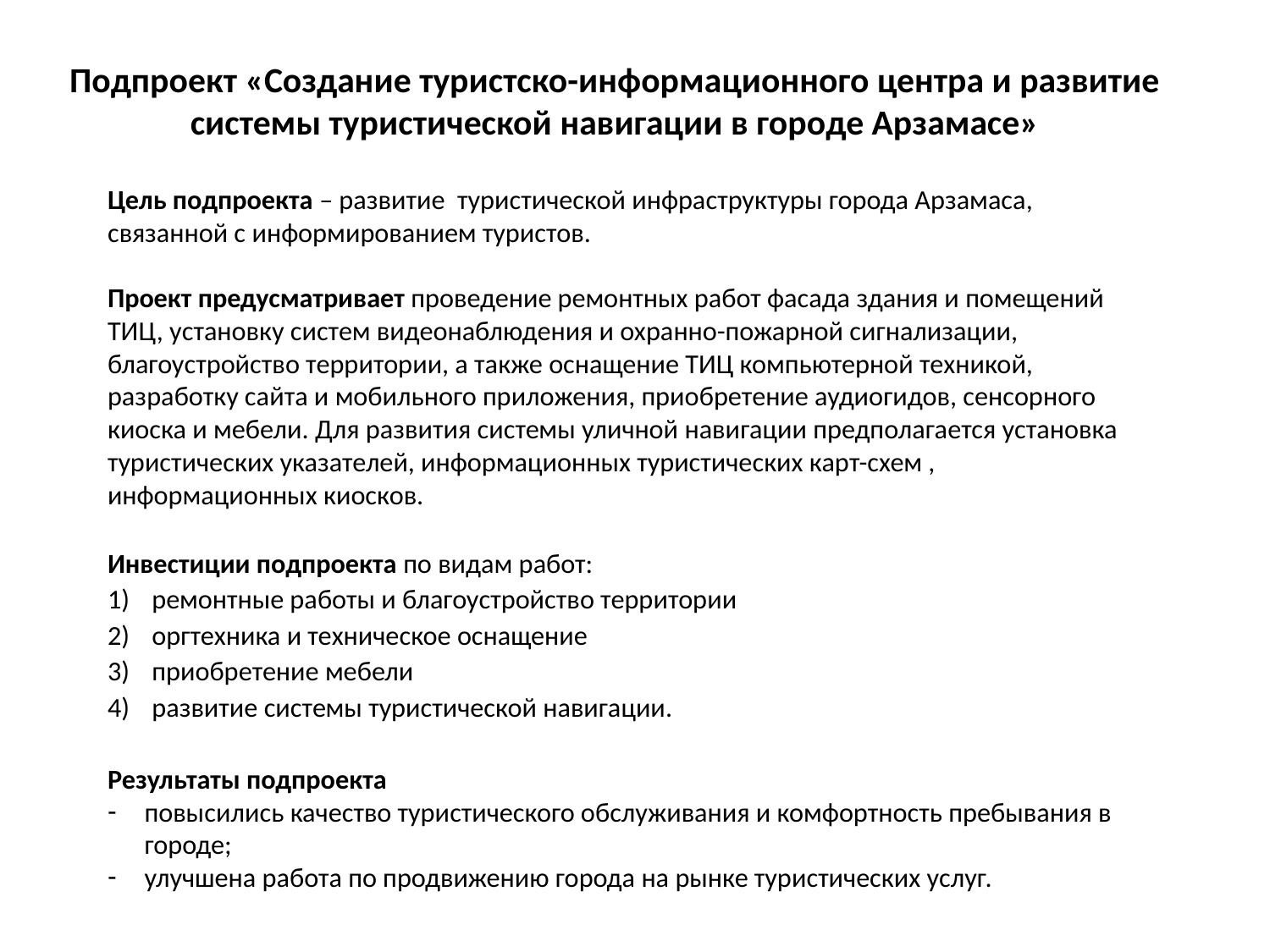

# Подпроект «Создание туристско-информационного центра и развитие системы туристической навигации в городе Арзамасе»
Цель подпроекта – развитие  туристической инфраструктуры города Арзамаса, связанной с информированием туристов.

Проект предусматривает проведение ремонтных работ фасада здания и помещений ТИЦ, установку систем видеонаблюдения и охранно-пожарной сигнализации, благоустройство территории, а также оснащение ТИЦ компьютерной техникой, разработку сайта и мобильного приложения, приобретение аудиогидов, сенсорного киоска и мебели. Для развития системы уличной навигации предполагается установка туристических указателей, информационных туристических карт-схем , информационных киосков.

Инвестиции подпроекта по видам работ:
ремонтные работы и благоустройство территории
оргтехника и техническое оснащение
приобретение мебели
развитие системы туристической навигации.

Результаты подпроекта
повысились качество туристического обслуживания и комфортность пребывания в городе;
улучшена работа по продвижению города на рынке туристических услуг.